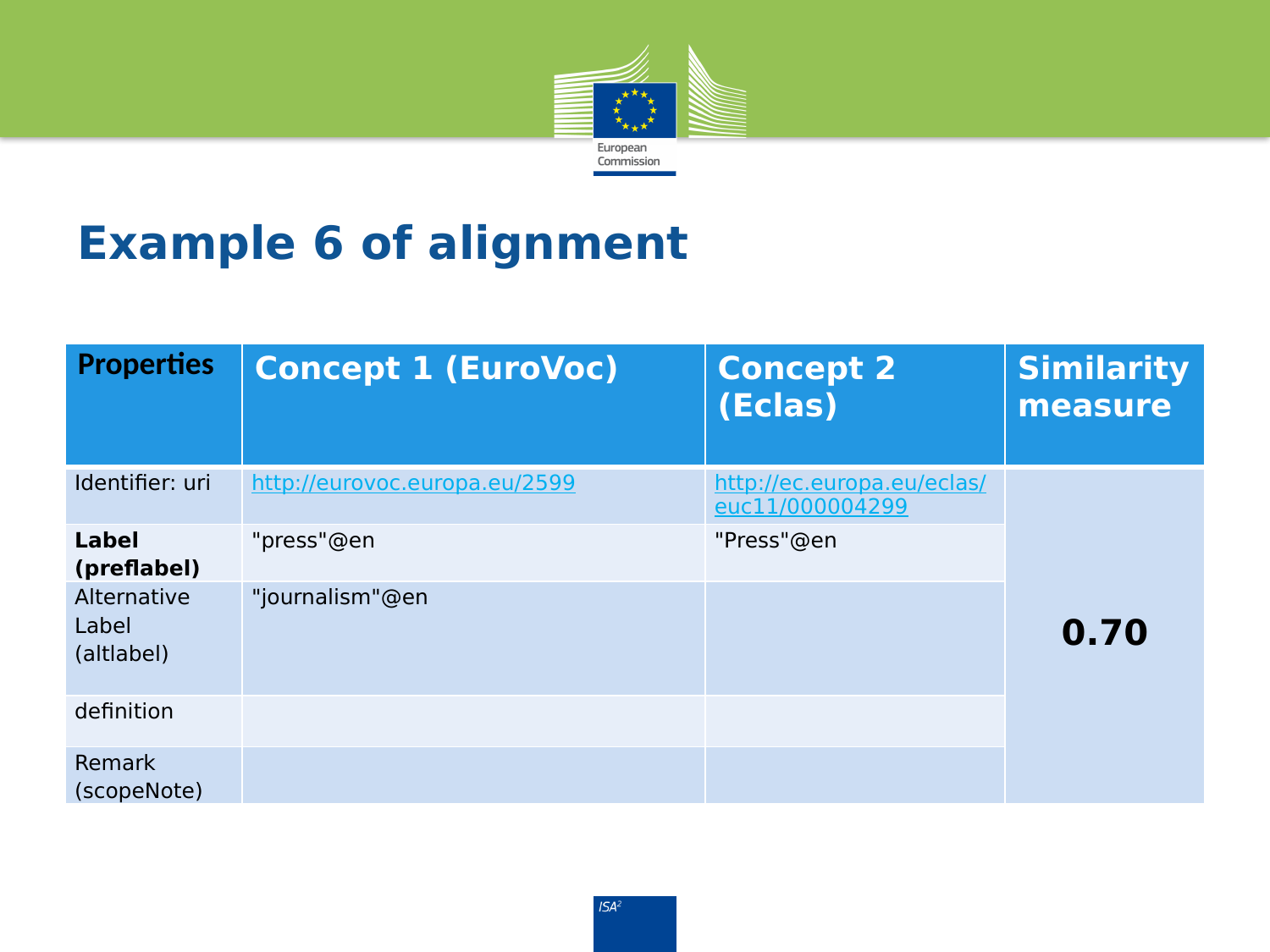

# Example 6 of alignment
| Properties | Concept 1 (EuroVoc) | Concept 2 (Eclas) | Similarity measure |
| --- | --- | --- | --- |
| Identifier: uri | http://eurovoc.europa.eu/2599 | http://ec.europa.eu/eclas/euc11/000004299 | 0.70 |
| Label (preflabel) | "press"@en | "Press"@en |  |
| Alternative Label (altlabel) | "journalism"@en |  |  |
| definition |  |  |  |
| Remark (scopeNote) |  |  |  |